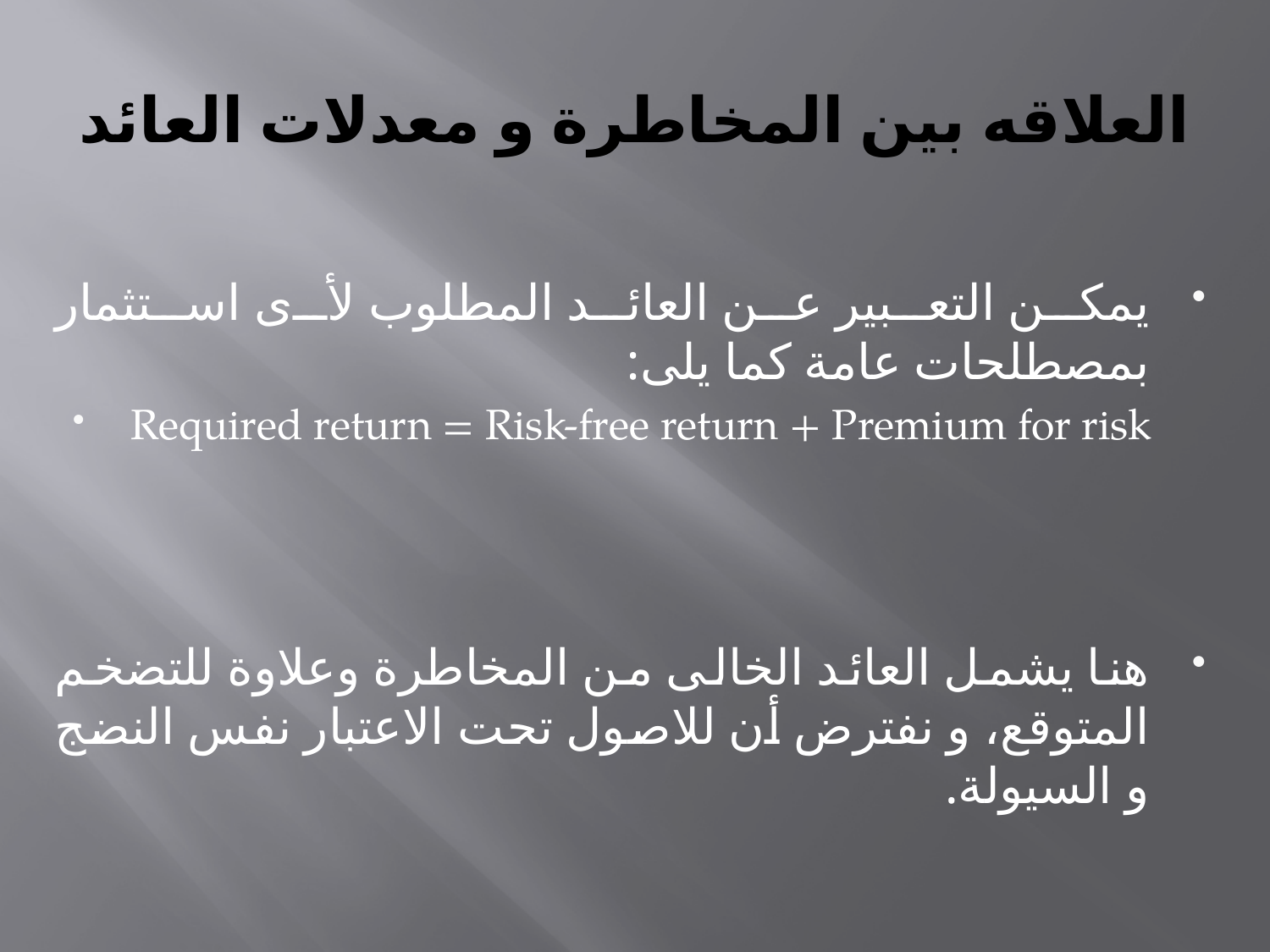

# العلاقه بين المخاطرة و معدلات العائد
يمكن التعبير عن العائد المطلوب لأى استثمار بمصطلحات عامة كما يلى:
Required return = Risk-free return + Premium for risk

هنا يشمل العائد الخالى من المخاطرة وعلاوة للتضخم المتوقع، و نفترض أن للاصول تحت الاعتبار نفس النضج و السيولة.